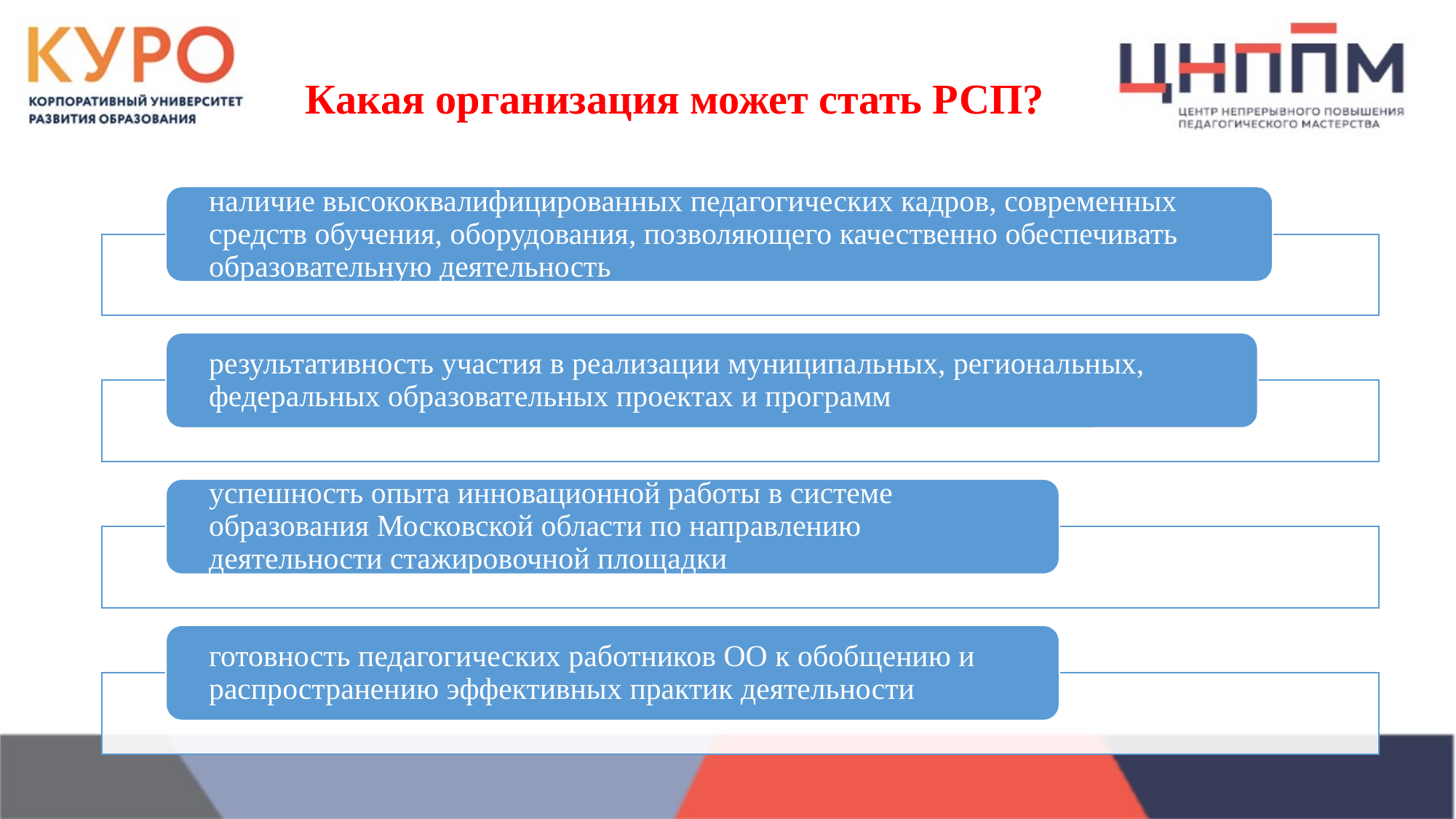

# Какая организация может стать РСП?
наличие высококвалифицированных педагогических кадров, современных средств обучения, оборудования, позволяющего качественно обеспечивать образовательную деятельность
результативность участия в реализации муниципальных, региональных, федеральных образовательных проектах и программ
успешность опыта инновационной работы в системе образования Московской области по направлению деятельности стажировочной площадки
готовность педагогических работников ОО к обобщению и распространению эффективных практик деятельности